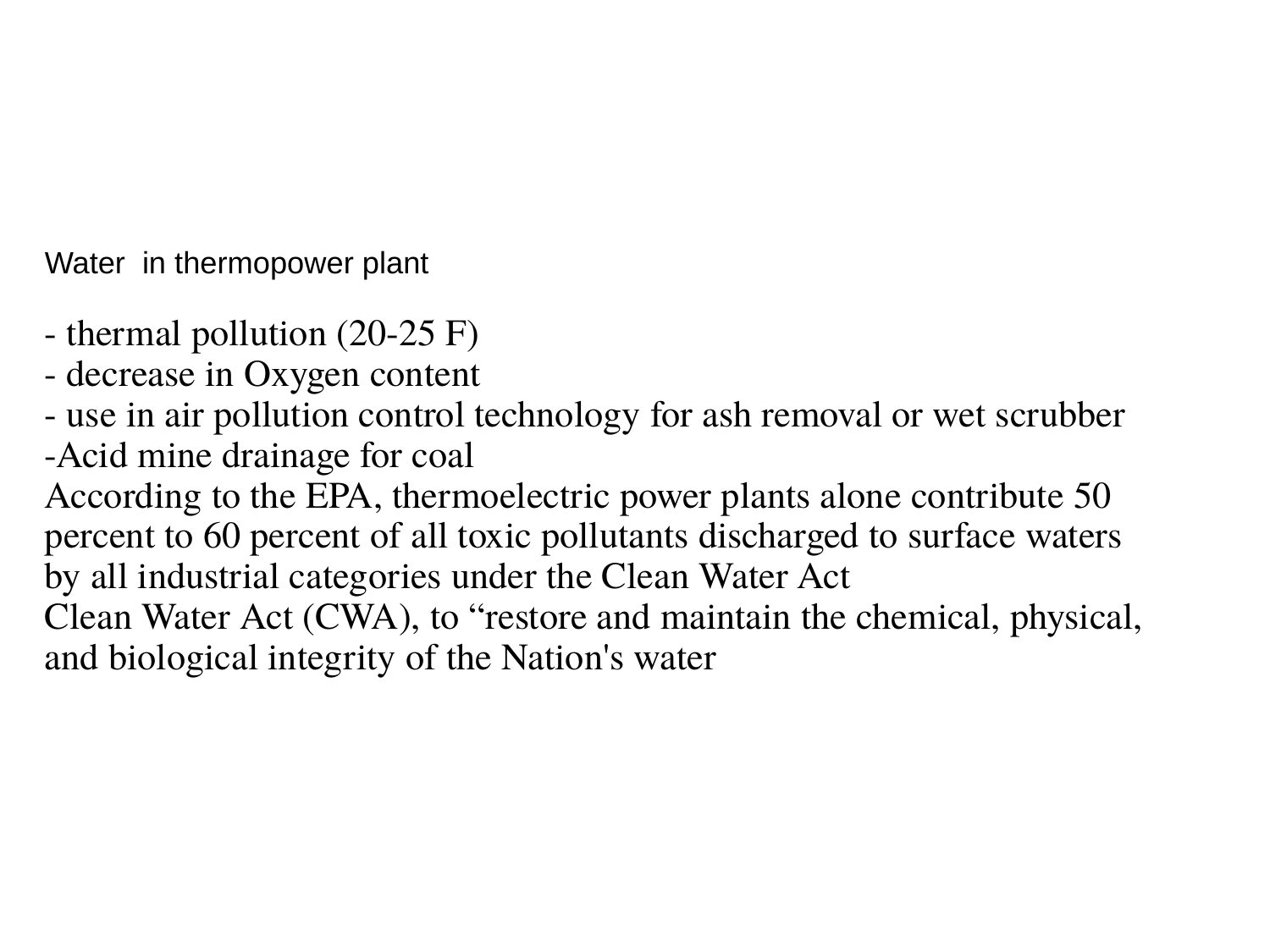

# Water  in thermopower plant - thermal pollution (20-25 F) - decrease in Oxygen content - use in air pollution control technology for ash removal or wet scrubber -Acid mine drainage for coal According to the EPA, thermoelectric power plants alone contribute 50 percent to 60 percent of all toxic pollutants discharged to surface waters by all industrial categories under the Clean Water Act Clean Water Act (CWA), to “restore and maintain the chemical, physical, and biological integrity of the Nation's water